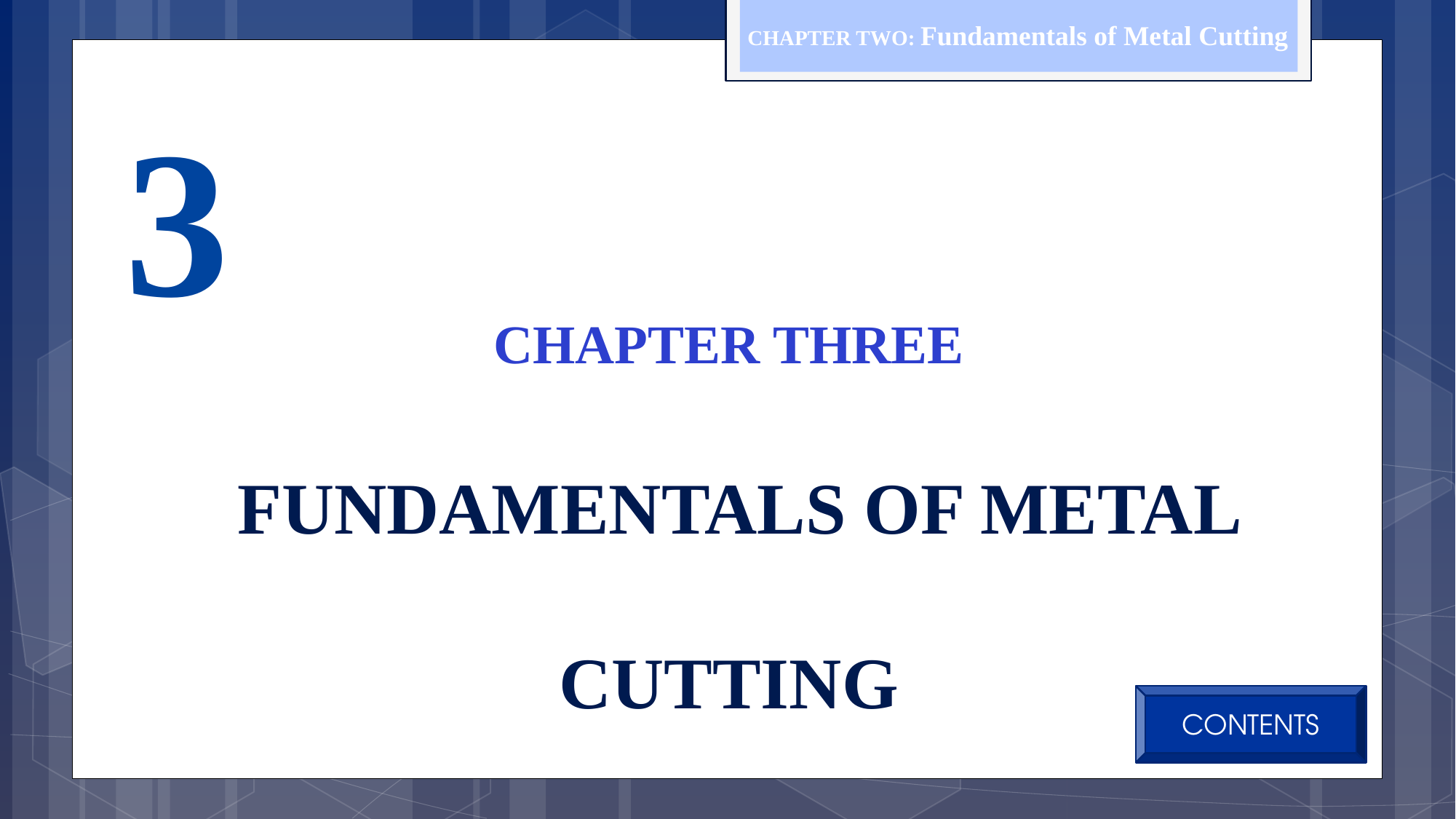

CHAPTER TWO: Fundamentals of Metal Cutting
3
CHAPTER THREE
 FUNDAMENTALS OF METAL CUTTING
CONTENTS